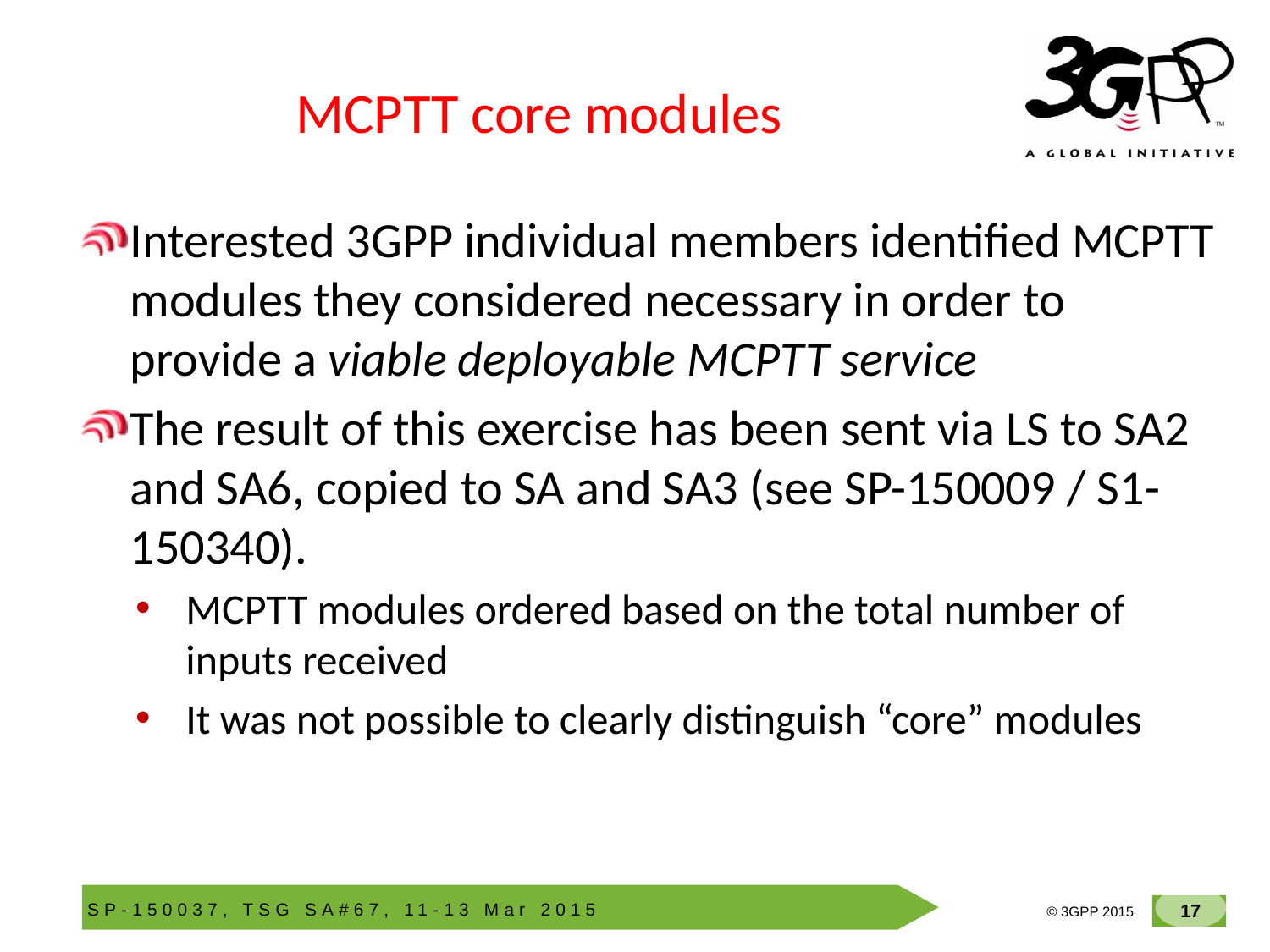

# MCPTT core modules
Interested 3GPP individual members identified MCPTT modules they considered necessary in order to provide a viable deployable MCPTT service
The result of this exercise has been sent via LS to SA2 and SA6, copied to SA and SA3 (see SP-150009 / S1-150340).
MCPTT modules ordered based on the total number of inputs received
It was not possible to clearly distinguish “core” modules